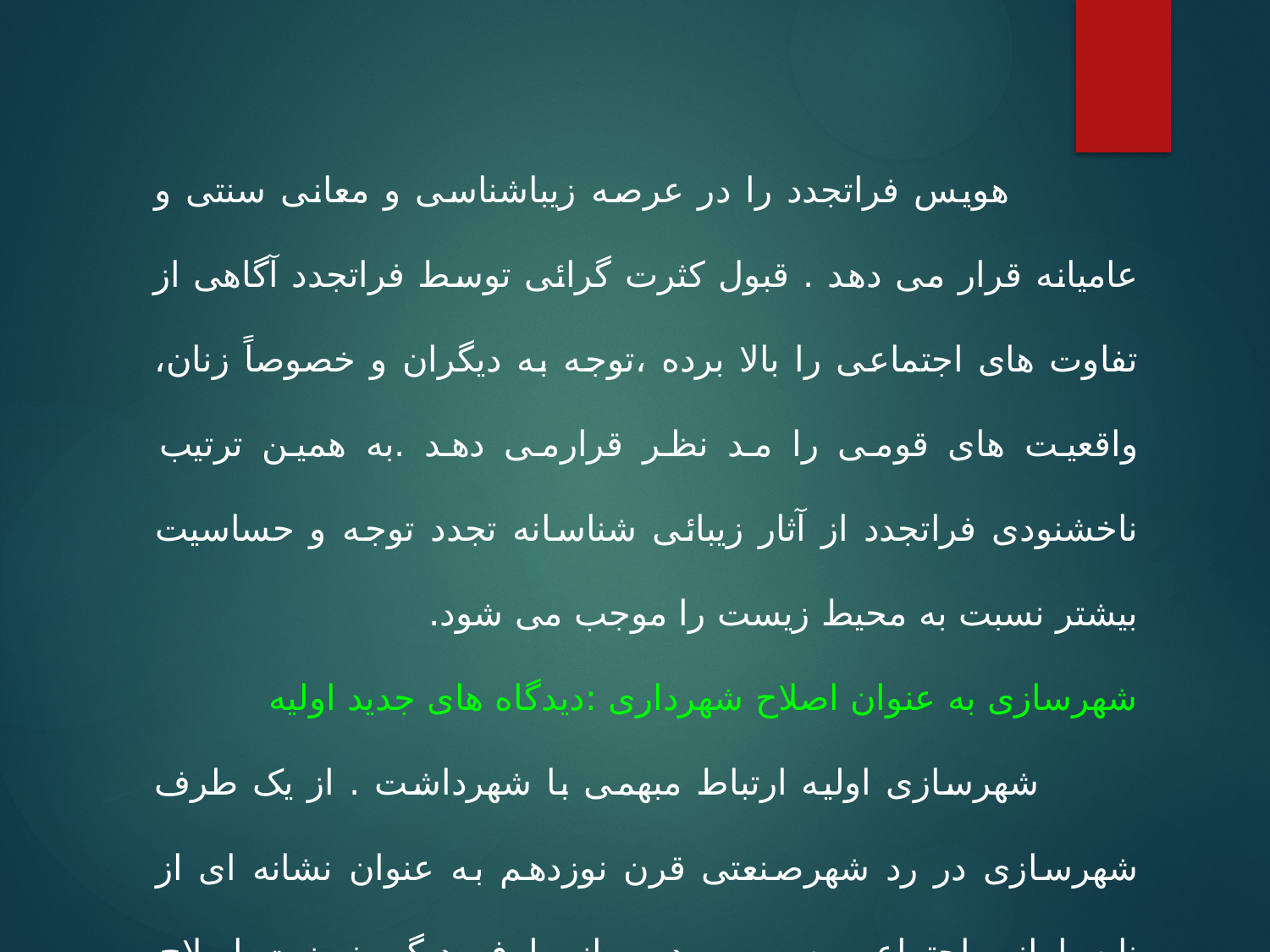

هویس فراتجدد را در عرصه زیباشناسی و معانی سنتی و عامیانه قرار می دهد . قبول کثرت گرائی توسط فراتجدد آگاهی از تفاوت های اجتماعی را بالا برده ،توجه به دیگران و خصوصاً زنان، واقعیت های قومی را مد نظر قرارمی دهد .به همین ترتیب ناخشنودی فراتجدد از آثار زیبائی شناسانه تجدد توجه و حساسیت بیشتر نسبت به محیط زیست را موجب می شود.
شهرسازی به عنوان اصلاح شهرداری :دیدگاه های جدید اولیه
       شهرسازی اولیه ارتباط مبهمی با شهرداشت . از یک طرف شهرسازی در رد شهرصنعتی قرن نوزدهم به عنوان نشانه ای از نابسامانی اجتماعی سهیم بود. و از طرف دیگر نهضت اصلاح شهرداری در شهرسازی ادغام گردید.